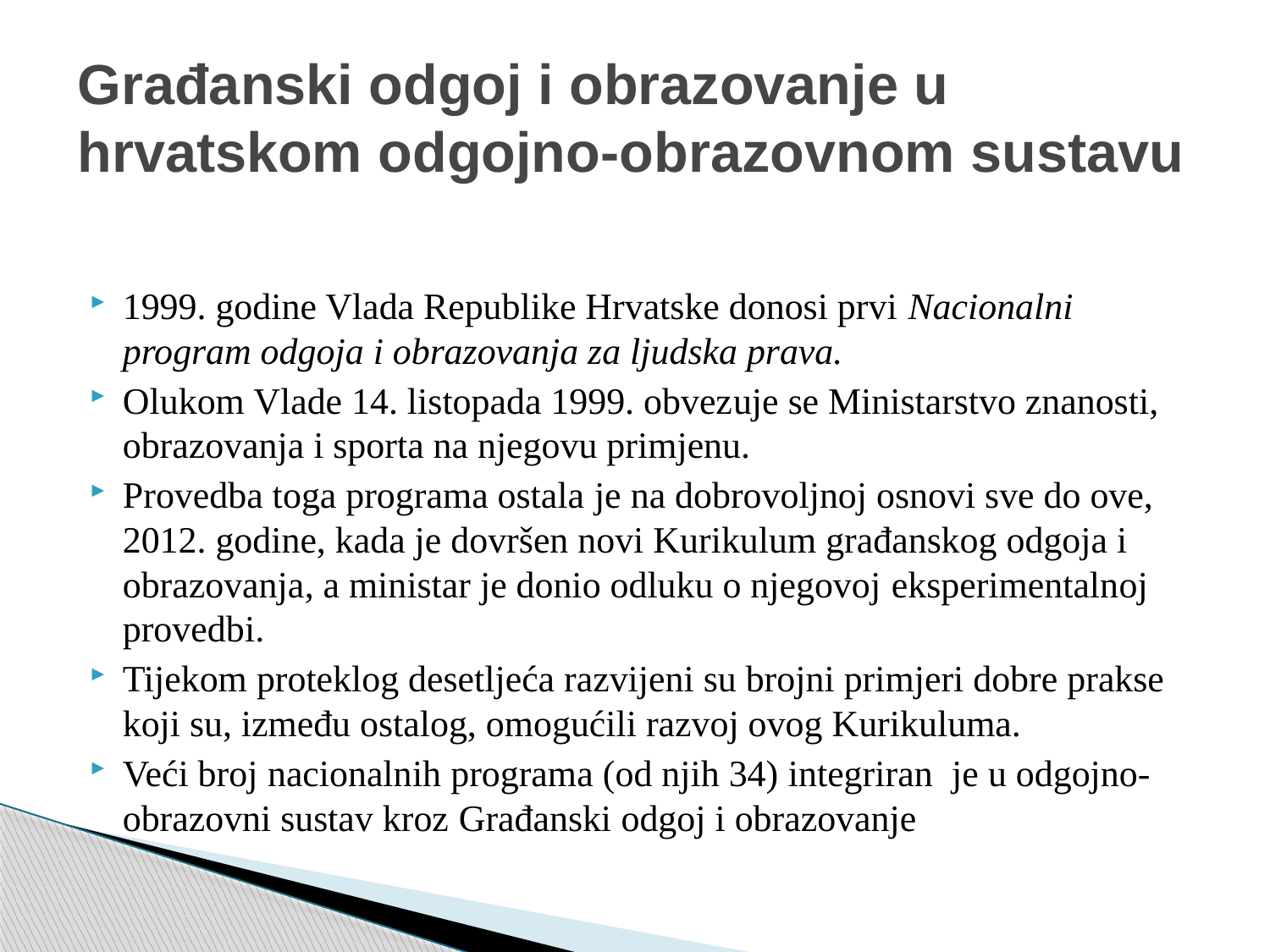

# Građanski odgoj i obrazovanje u hrvatskom odgojno-obrazovnom sustavu
1999. godine Vlada Republike Hrvatske donosi prvi Nacionalni program odgoja i obrazovanja za ljudska prava.
Olukom Vlade 14. listopada 1999. obvezuje se Ministarstvo znanosti, obrazovanja i sporta na njegovu primjenu.
Provedba toga programa ostala je na dobrovoljnoj osnovi sve do ove, 2012. godine, kada je dovršen novi Kurikulum građanskog odgoja i obrazovanja, a ministar je donio odluku o njegovoj eksperimentalnoj provedbi.
Tijekom proteklog desetljeća razvijeni su brojni primjeri dobre prakse koji su, između ostalog, omogućili razvoj ovog Kurikuluma.
Veći broj nacionalnih programa (od njih 34) integriran  je u odgojno-obrazovni sustav kroz Građanski odgoj i obrazovanje